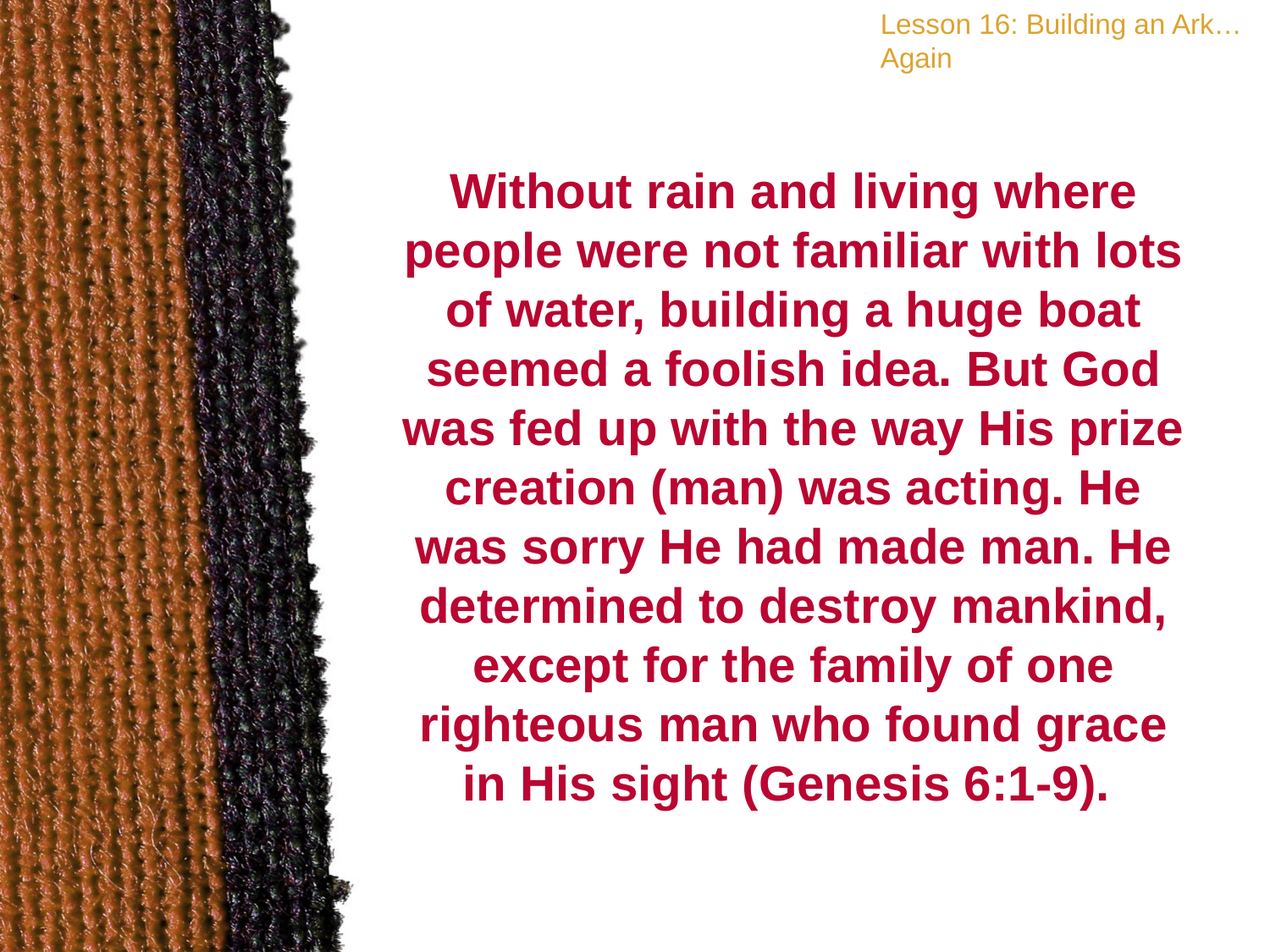

Lesson 16: Building an Ark…Again
Without rain and living where people were not familiar with lots of water, building a huge boat seemed a foolish idea. But God was fed up with the way His prize creation (man) was acting. He was sorry He had made man. He determined to destroy mankind, except for the family of one righteous man who found grace in His sight (Genesis 6:1-9).